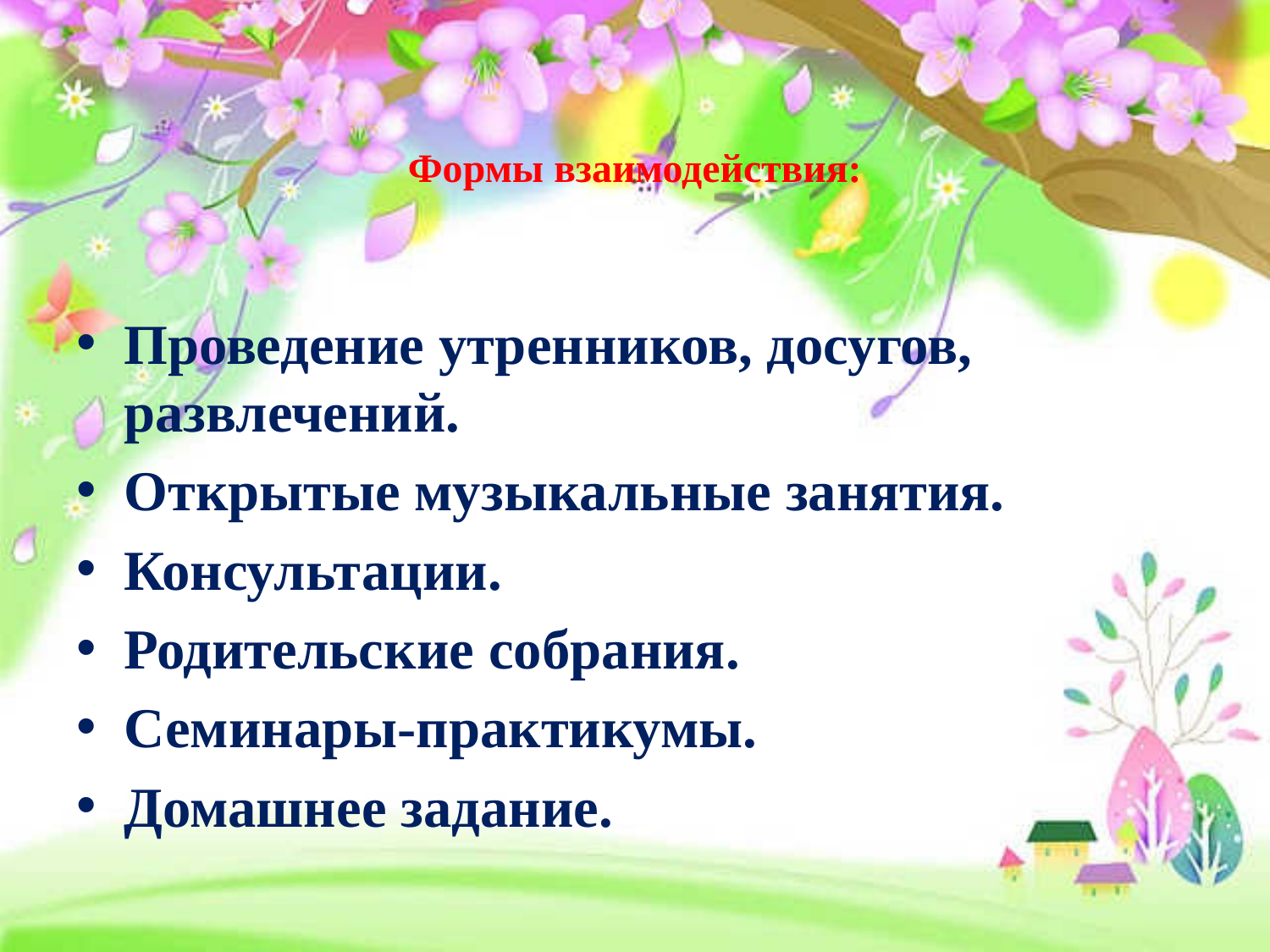

# Формы взаимодействия:

Проведение утренников, досугов, развлечений.
Открытые музыкальные занятия.
Консультации.
Родительские собрания.
Семинары-практикумы.
Домашнее задание.